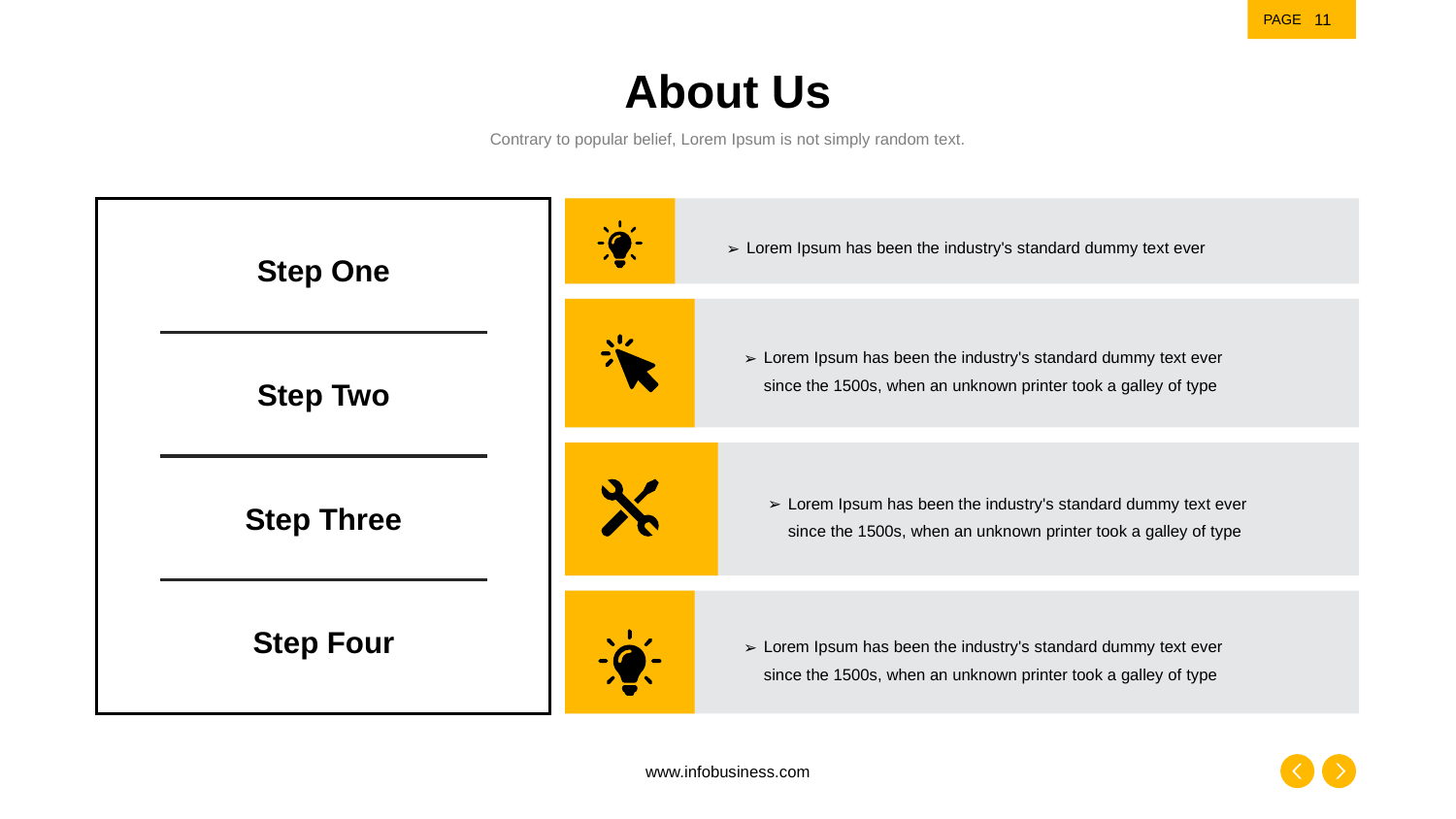

11
# About Us
Contrary to popular belief, Lorem Ipsum is not simply random text.

Lorem Ipsum has been the industry's standard dummy text ever
Step One

Lorem Ipsum has been the industry's standard dummy text ever since the 1500s, when an unknown printer took a galley of type

Step Two

Lorem Ipsum has been the industry's standard dummy text ever since the 1500s, when an unknown printer took a galley of type
Step Three

Step Four
Lorem Ipsum has been the industry's standard dummy text ever since the 1500s, when an unknown printer took a galley of type

www.infobusiness.com